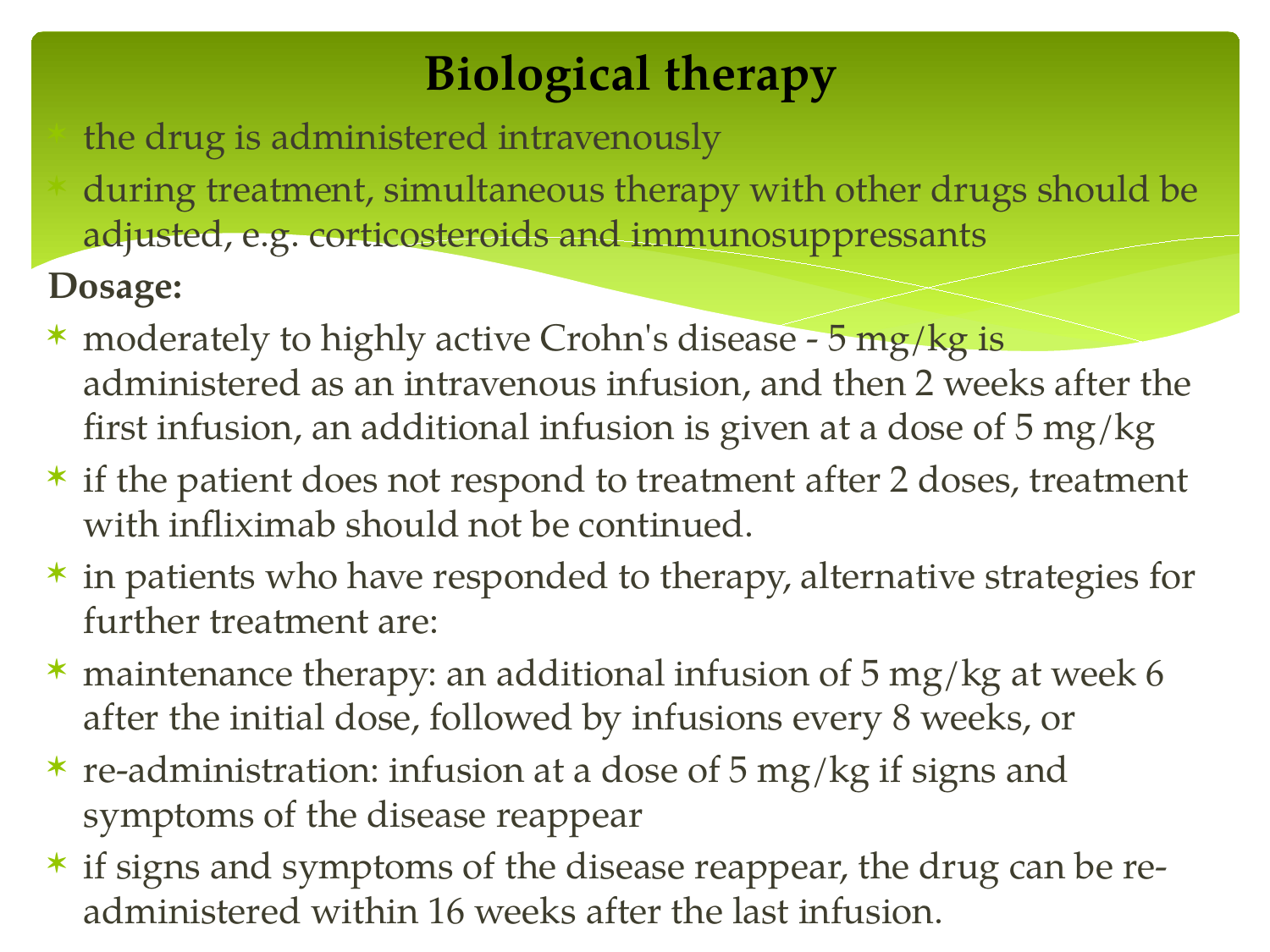

# Biological therapy
the drug is administered intravenously
during treatment, simultaneous therapy with other drugs should be adjusted, e.g. corticosteroids and immunosuppressants
Dosage:
moderately to highly active Crohn's disease - 5 mg/kg is administered as an intravenous infusion, and then 2 weeks after the first infusion, an additional infusion is given at a dose of 5 mg/kg
if the patient does not respond to treatment after 2 doses, treatment with infliximab should not be continued.
in patients who have responded to therapy, alternative strategies for further treatment are:
maintenance therapy: an additional infusion of 5 mg/kg at week 6 after the initial dose, followed by infusions every 8 weeks, or
re-administration: infusion at a dose of 5 mg/kg if signs and symptoms of the disease reappear
if signs and symptoms of the disease reappear, the drug can be re-administered within 16 weeks after the last infusion.